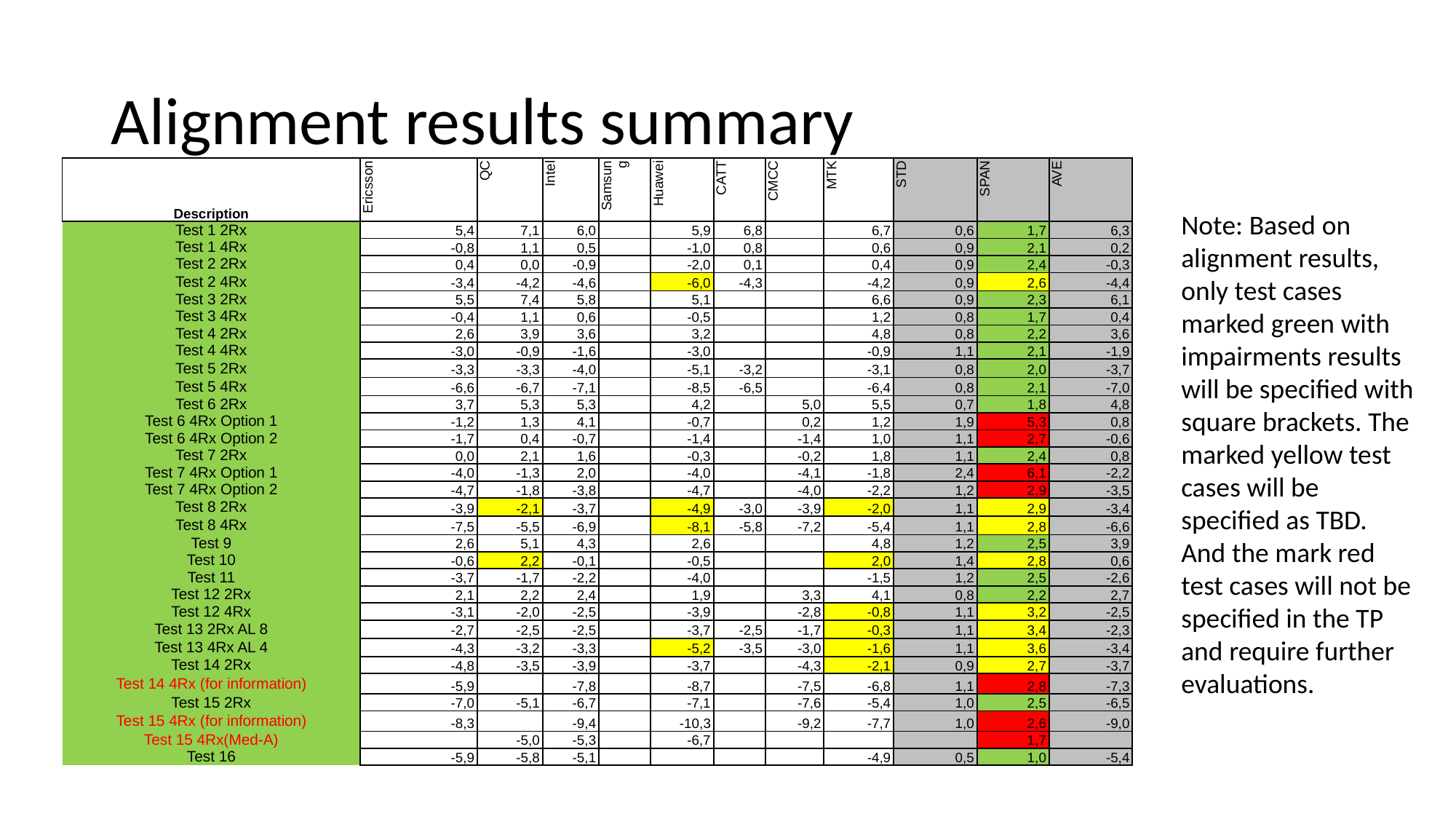

# Alignment results summary
| Description | Ericsson | QC | Intel | Samsung | Huawei | CATT | CMCC | MTK | STD | SPAN | AVE |
| --- | --- | --- | --- | --- | --- | --- | --- | --- | --- | --- | --- |
| Test 1 2Rx | 5,4 | 7,1 | 6,0 |  | 5,9 | 6,8 |  | 6,7 | 0,6 | 1,7 | 6,3 |
| Test 1 4Rx | -0,8 | 1,1 | 0,5 |  | -1,0 | 0,8 |  | 0,6 | 0,9 | 2,1 | 0,2 |
| Test 2 2Rx | 0,4 | 0,0 | -0,9 |  | -2,0 | 0,1 |  | 0,4 | 0,9 | 2,4 | -0,3 |
| Test 2 4Rx | -3,4 | -4,2 | -4,6 |  | -6,0 | -4,3 |  | -4,2 | 0,9 | 2,6 | -4,4 |
| Test 3 2Rx | 5,5 | 7,4 | 5,8 |  | 5,1 |  |  | 6,6 | 0,9 | 2,3 | 6,1 |
| Test 3 4Rx | -0,4 | 1,1 | 0,6 |  | -0,5 |  |  | 1,2 | 0,8 | 1,7 | 0,4 |
| Test 4 2Rx | 2,6 | 3,9 | 3,6 |  | 3,2 |  |  | 4,8 | 0,8 | 2,2 | 3,6 |
| Test 4 4Rx | -3,0 | -0,9 | -1,6 |  | -3,0 |  |  | -0,9 | 1,1 | 2,1 | -1,9 |
| Test 5 2Rx | -3,3 | -3,3 | -4,0 |  | -5,1 | -3,2 |  | -3,1 | 0,8 | 2,0 | -3,7 |
| Test 5 4Rx | -6,6 | -6,7 | -7,1 |  | -8,5 | -6,5 |  | -6,4 | 0,8 | 2,1 | -7,0 |
| Test 6 2Rx | 3,7 | 5,3 | 5,3 |  | 4,2 |  | 5,0 | 5,5 | 0,7 | 1,8 | 4,8 |
| Test 6 4Rx Option 1 | -1,2 | 1,3 | 4,1 |  | -0,7 |  | 0,2 | 1,2 | 1,9 | 5,3 | 0,8 |
| Test 6 4Rx Option 2 | -1,7 | 0,4 | -0,7 |  | -1,4 |  | -1,4 | 1,0 | 1,1 | 2,7 | -0,6 |
| Test 7 2Rx | 0,0 | 2,1 | 1,6 |  | -0,3 |  | -0,2 | 1,8 | 1,1 | 2,4 | 0,8 |
| Test 7 4Rx Option 1 | -4,0 | -1,3 | 2,0 |  | -4,0 |  | -4,1 | -1,8 | 2,4 | 6,1 | -2,2 |
| Test 7 4Rx Option 2 | -4,7 | -1,8 | -3,8 |  | -4,7 |  | -4,0 | -2,2 | 1,2 | 2,9 | -3,5 |
| Test 8 2Rx | -3,9 | -2,1 | -3,7 |  | -4,9 | -3,0 | -3,9 | -2,0 | 1,1 | 2,9 | -3,4 |
| Test 8 4Rx | -7,5 | -5,5 | -6,9 |  | -8,1 | -5,8 | -7,2 | -5,4 | 1,1 | 2,8 | -6,6 |
| Test 9 | 2,6 | 5,1 | 4,3 |  | 2,6 |  |  | 4,8 | 1,2 | 2,5 | 3,9 |
| Test 10 | -0,6 | 2,2 | -0,1 |  | -0,5 |  |  | 2,0 | 1,4 | 2,8 | 0,6 |
| Test 11 | -3,7 | -1,7 | -2,2 |  | -4,0 |  |  | -1,5 | 1,2 | 2,5 | -2,6 |
| Test 12 2Rx | 2,1 | 2,2 | 2,4 |  | 1,9 |  | 3,3 | 4,1 | 0,8 | 2,2 | 2,7 |
| Test 12 4Rx | -3,1 | -2,0 | -2,5 |  | -3,9 |  | -2,8 | -0,8 | 1,1 | 3,2 | -2,5 |
| Test 13 2Rx AL 8 | -2,7 | -2,5 | -2,5 |  | -3,7 | -2,5 | -1,7 | -0,3 | 1,1 | 3,4 | -2,3 |
| Test 13 4Rx AL 4 | -4,3 | -3,2 | -3,3 |  | -5,2 | -3,5 | -3,0 | -1,6 | 1,1 | 3,6 | -3,4 |
| Test 14 2Rx | -4,8 | -3,5 | -3,9 |  | -3,7 |  | -4,3 | -2,1 | 0,9 | 2,7 | -3,7 |
| Test 14 4Rx (for information) | -5,9 |  | -7,8 |  | -8,7 |  | -7,5 | -6,8 | 1,1 | 2,8 | -7,3 |
| Test 15 2Rx | -7,0 | -5,1 | -6,7 |  | -7,1 |  | -7,6 | -5,4 | 1,0 | 2,5 | -6,5 |
| Test 15 4Rx (for information) | -8,3 |  | -9,4 |  | -10,3 |  | -9,2 | -7,7 | 1,0 | 2,6 | -9,0 |
| Test 15 4Rx(Med-A) |  | -5,0 | -5,3 |  | -6,7 |  |  |  |  | 1,7 |  |
| Test 16 | -5,9 | -5,8 | -5,1 |  |  |  |  | -4,9 | 0,5 | 1,0 | -5,4 |
Note: Based on alignment results, only test cases marked green with impairments results will be specified with square brackets. The marked yellow test cases will be specified as TBD. And the mark red test cases will not be specified in the TP and require further evaluations.